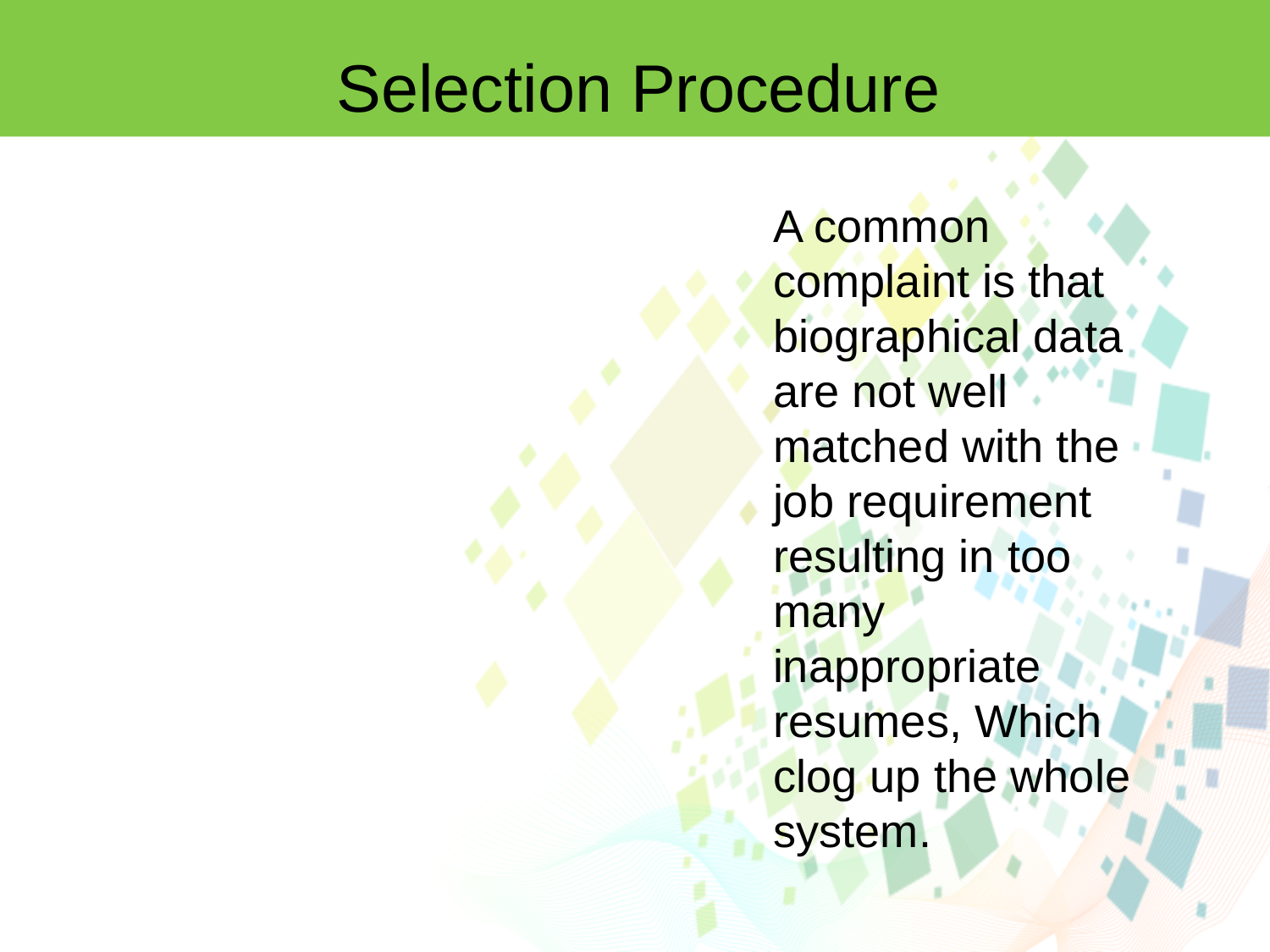

Selection Procedure
A common complaint is that biographical data are not well matched with the job requirement resulting in too many inappropriate resumes, Which clog up the whole system.